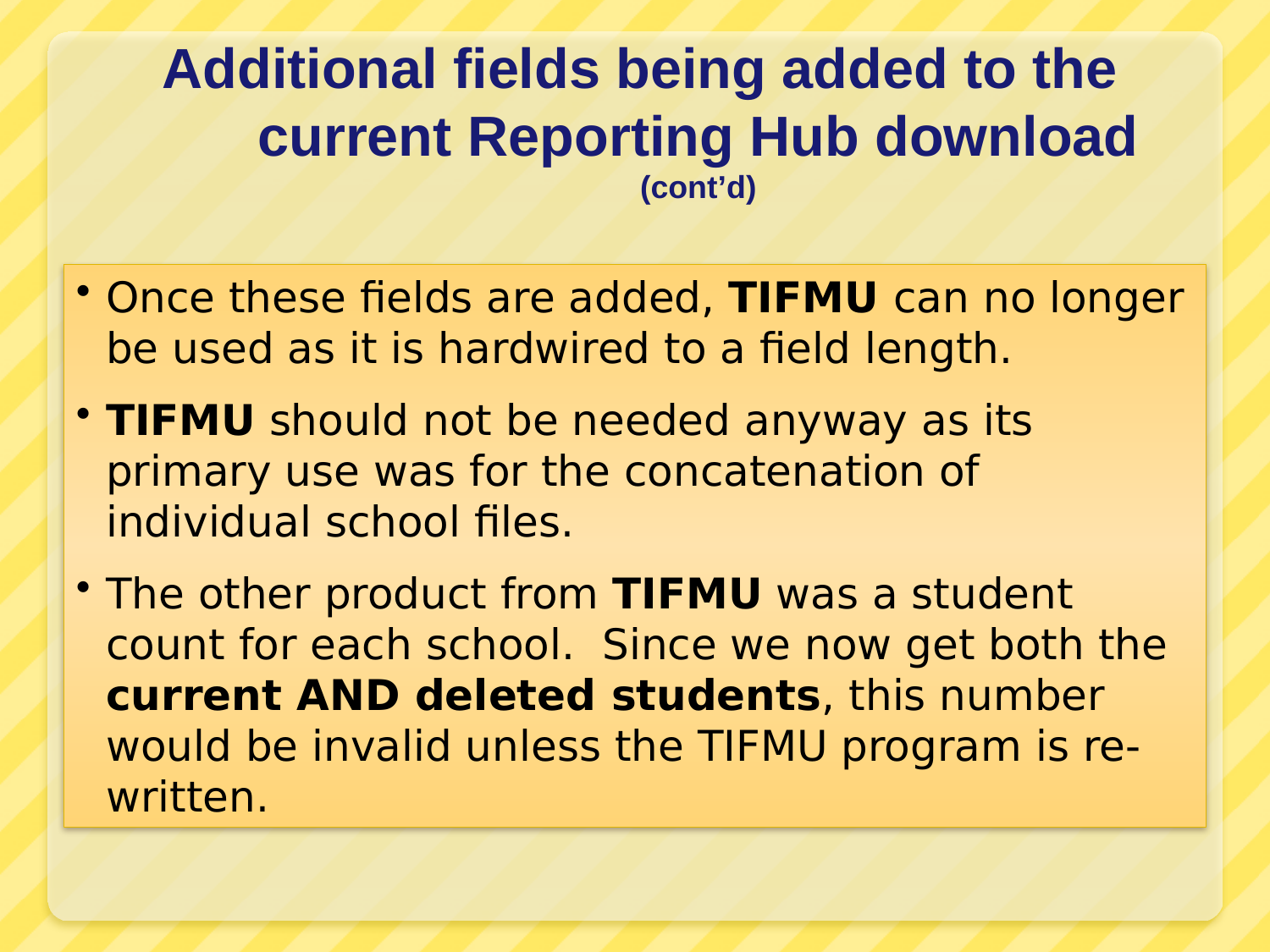

# Additional fields being added to the current Reporting Hub download (cont’d)
Once these fields are added, TIFMU can no longer be used as it is hardwired to a field length.
TIFMU should not be needed anyway as its primary use was for the concatenation of individual school files.
The other product from TIFMU was a student count for each school.  Since we now get both the current AND deleted students, this number would be invalid unless the TIFMU program is re-written.